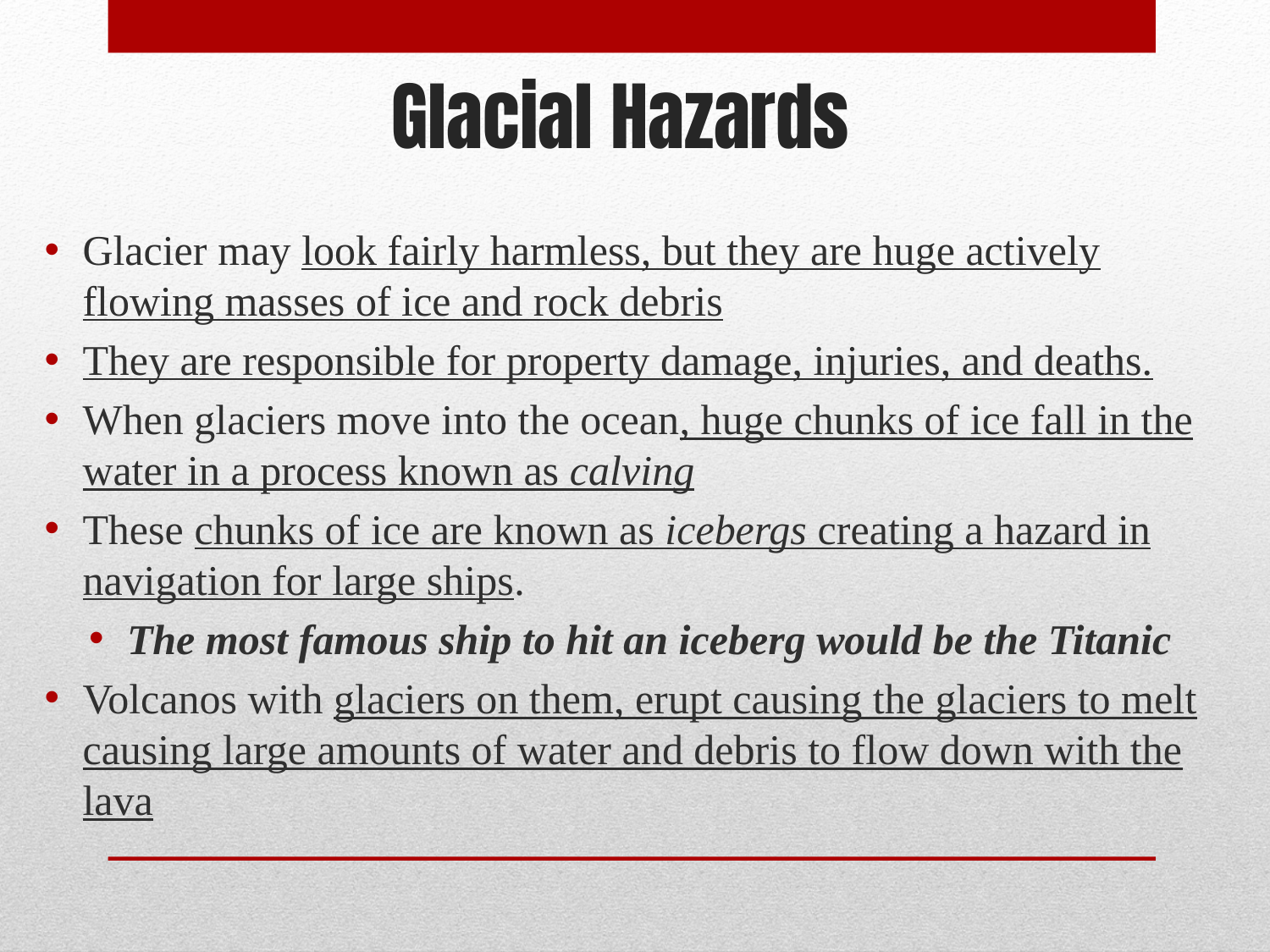

Glacial Hazards
Glacier may look fairly harmless, but they are huge actively flowing masses of ice and rock debris
They are responsible for property damage, injuries, and deaths.
When glaciers move into the ocean, huge chunks of ice fall in the water in a process known as calving
These chunks of ice are known as icebergs creating a hazard in navigation for large ships.
The most famous ship to hit an iceberg would be the Titanic
Volcanos with glaciers on them, erupt causing the glaciers to melt causing large amounts of water and debris to flow down with the lava